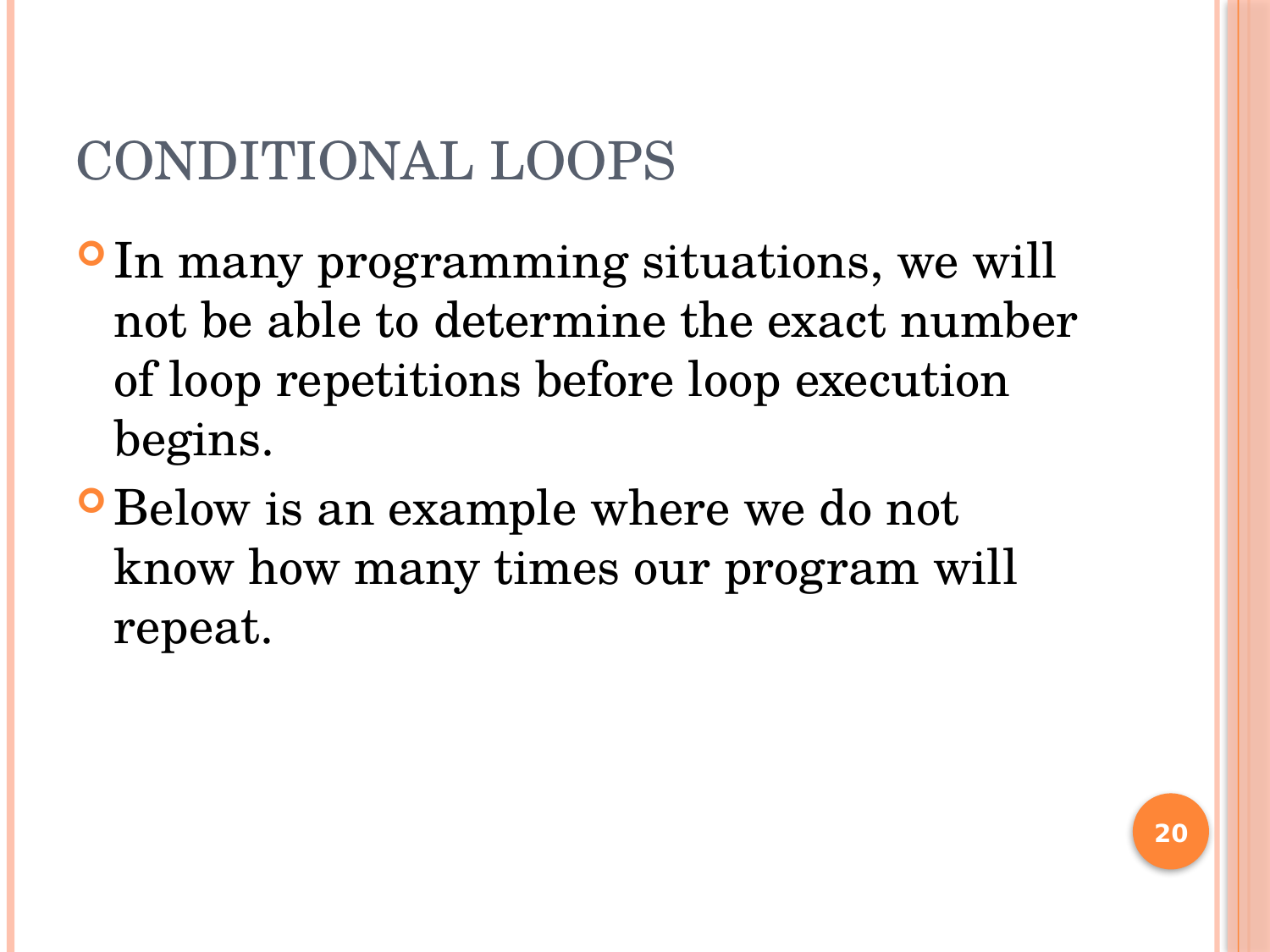

# Conditional Loops
In many programming situations, we will not be able to determine the exact number of loop repetitions before loop execution begins.
Below is an example where we do not know how many times our program will repeat.
20